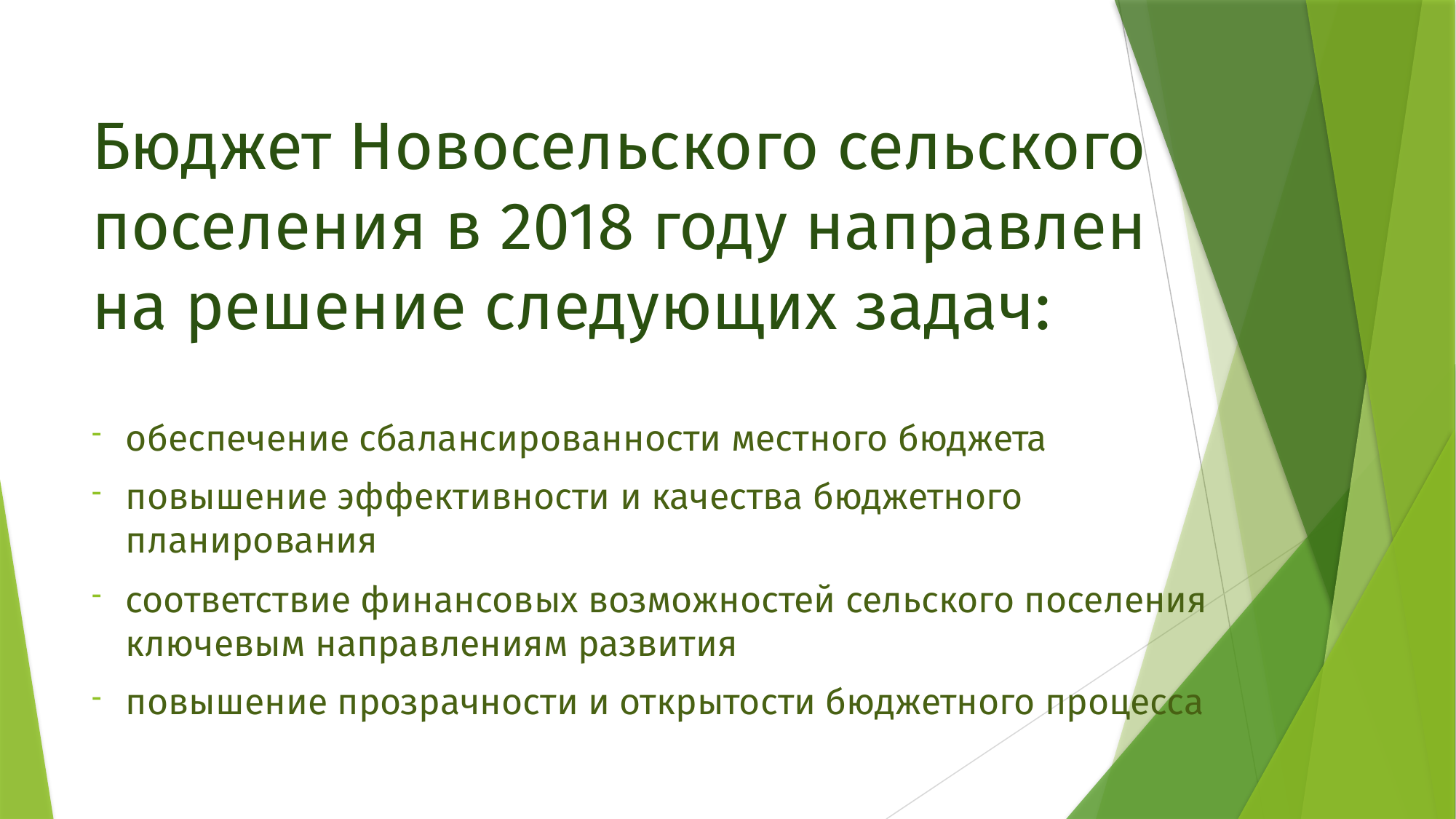

# Бюджет Новосельского сельского поселения в 2018 году направлен на решение следующих задач:
обеспечение сбалансированности местного бюджета
повышение эффективности и качества бюджетного планирования
соответствие финансовых возможностей сельского поселения ключевым направлениям развития
повышение прозрачности и открытости бюджетного процесса